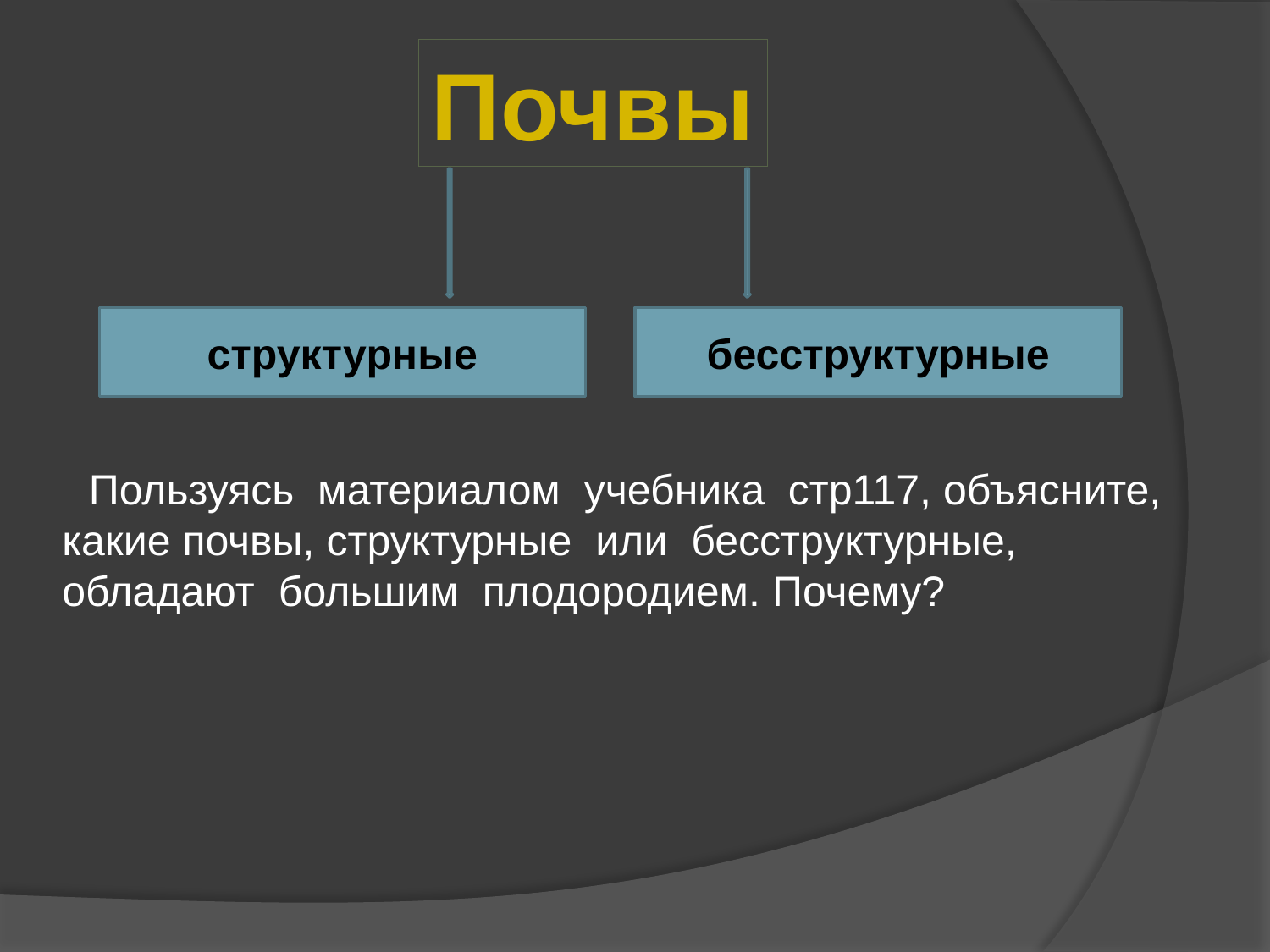

Почвы

структурные
бесструктурные
   Пользуясь  материалом  учебника  стр117, объясните, какие почвы, структурные  или  бесструктурные,  обладают  большим  плодородием. Почему?